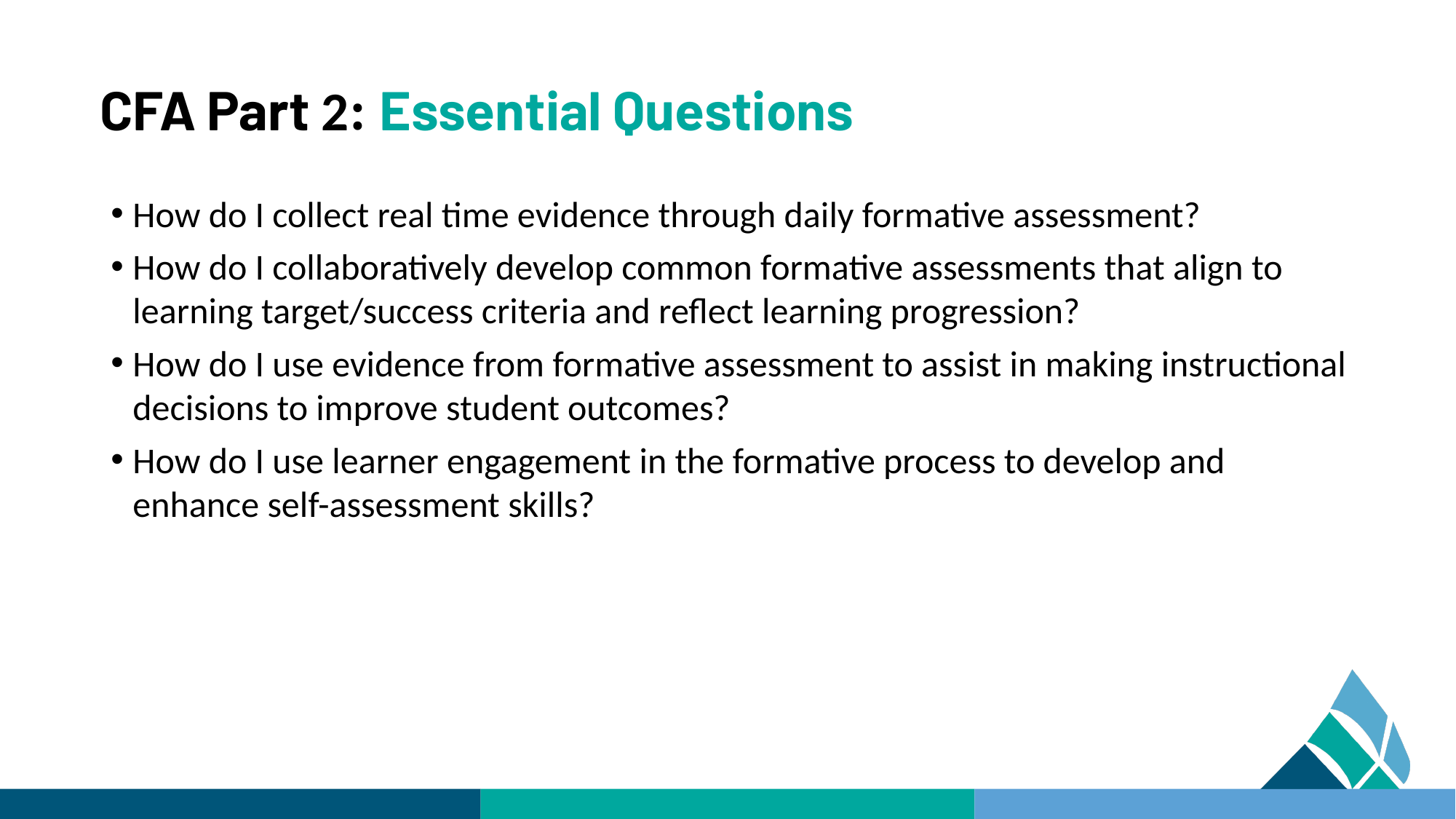

# CFA Part 2: Essential Questions
How do I collect real time evidence through daily formative assessment?
How do I collaboratively develop common formative assessments that align to learning target/success criteria and reflect learning progression?
How do I use evidence from formative assessment to assist in making instructional decisions to improve student outcomes?
How do I use learner engagement in the formative process to develop and enhance self-assessment skills?